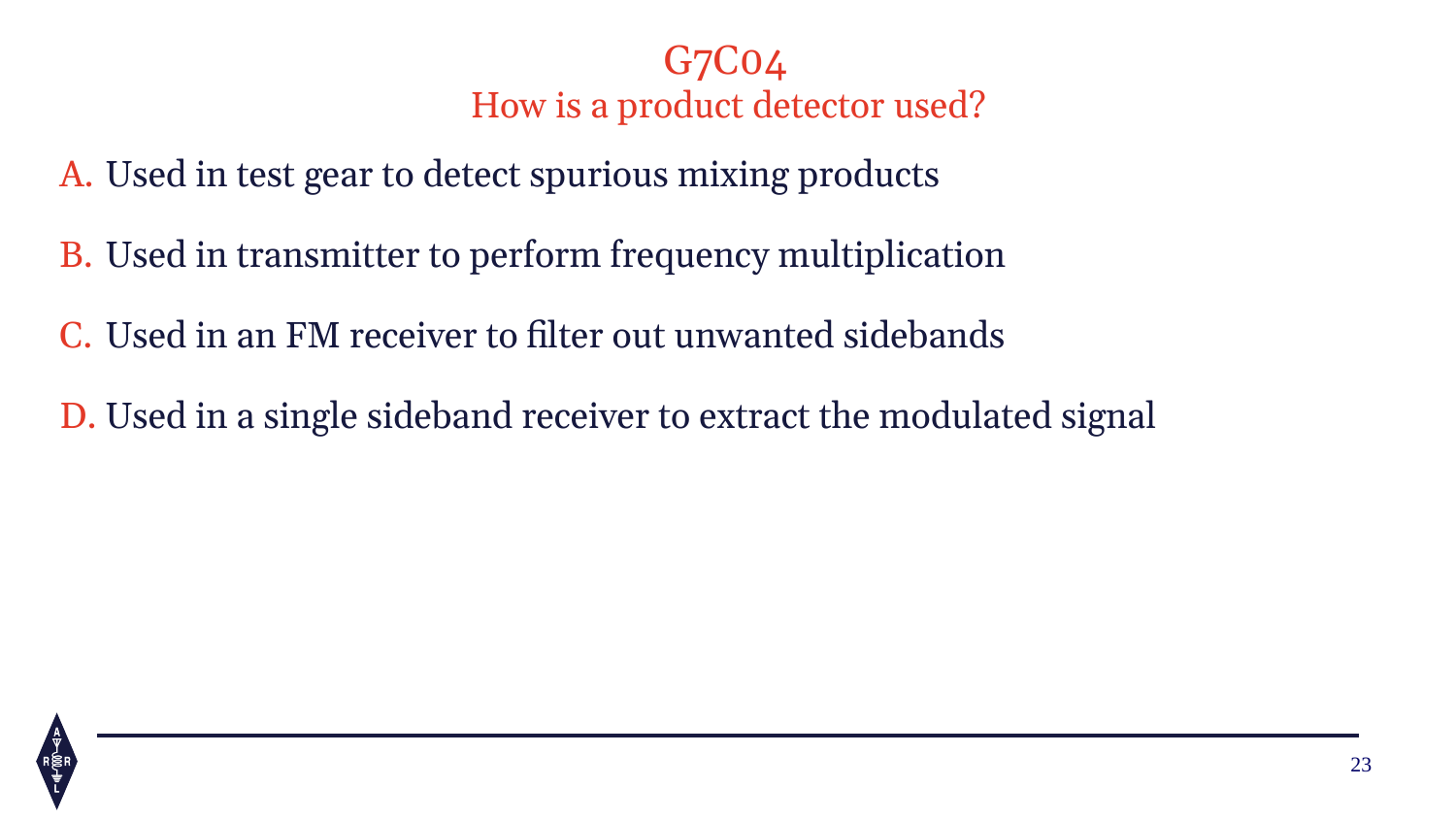

G7C04
How is a product detector used?
Used in test gear to detect spurious mixing products
Used in transmitter to perform frequency multiplication
Used in an FM receiver to filter out unwanted sidebands
Used in a single sideband receiver to extract the modulated signal
23